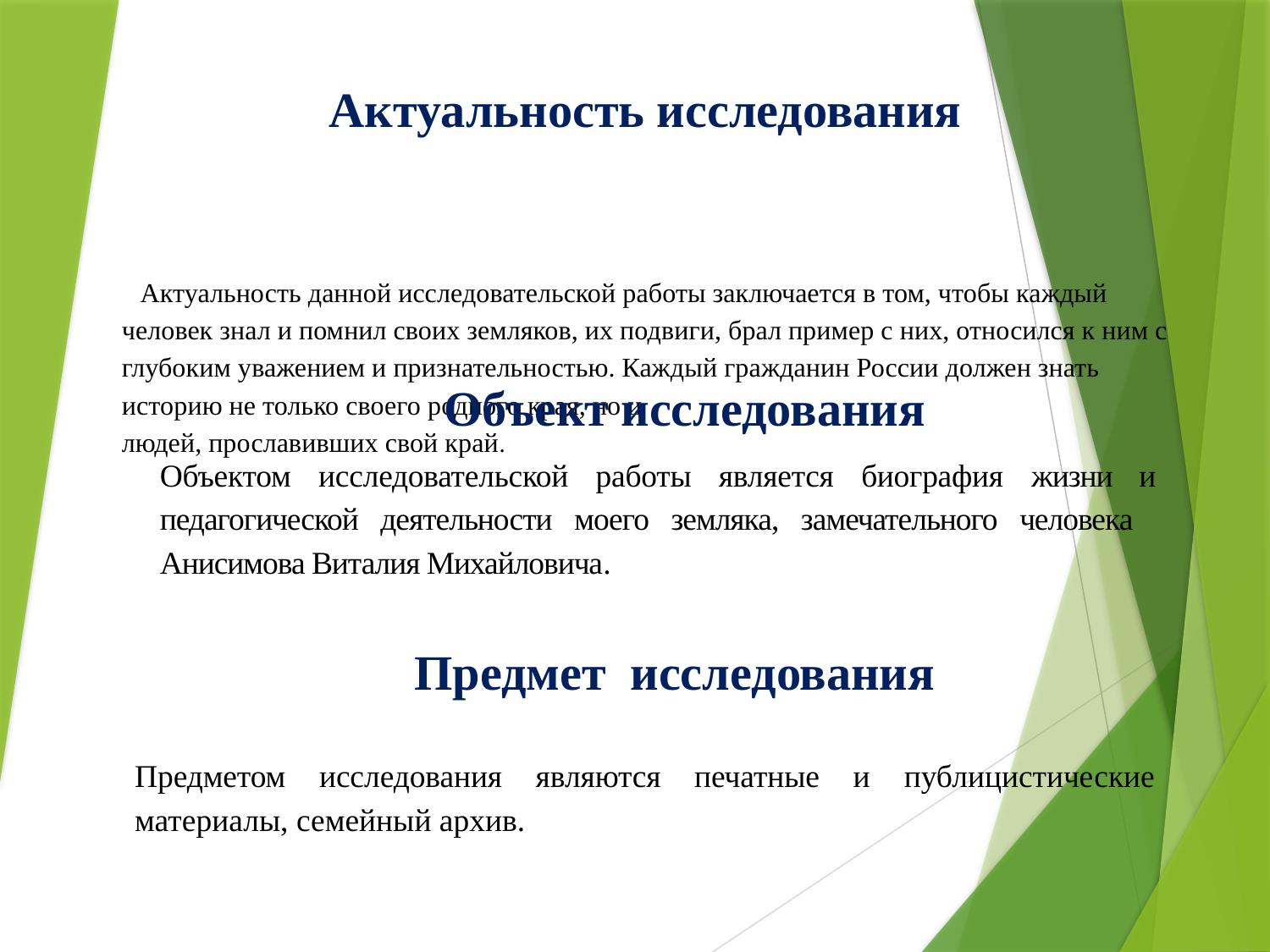

Актуальность исследования
# Актуальность данной исследовательской работы заключается в том, чтобы каждый человек знал и помнил своих земляков, их подвиги, брал пример с них, относился к ним с глубоким уважением и признательностью. Каждый гражданин России должен знать историю не только своего родного края, но и людей, прославивших свой край.
Объект исследования

Объектом исследовательской работы является биография жизни и педагогической деятельности моего земляка, замечательного человека  Анисимова Виталия Михайловича.
Предмет  исследования
Предметом исследования являются печатные и публицистические материалы, семейный архив.